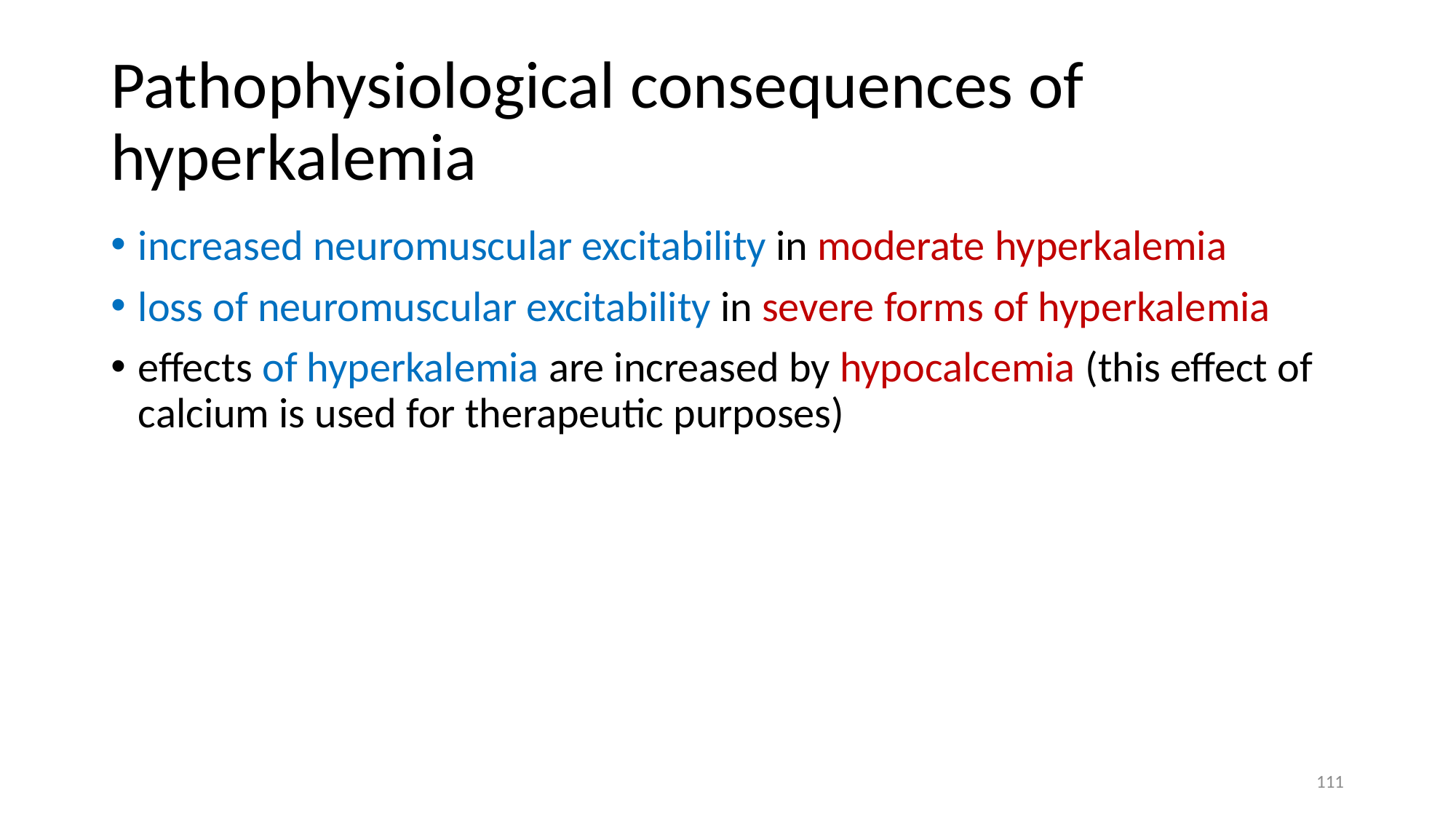

# Pathophysiological consequences of hyperkalemia
increased neuromuscular excitability in moderate hyperkalemia
loss of neuromuscular excitability in severe forms of hyperkalemia
effects of hyperkalemia are increased by hypocalcemia (this effect of calcium is used for therapeutic purposes)

111